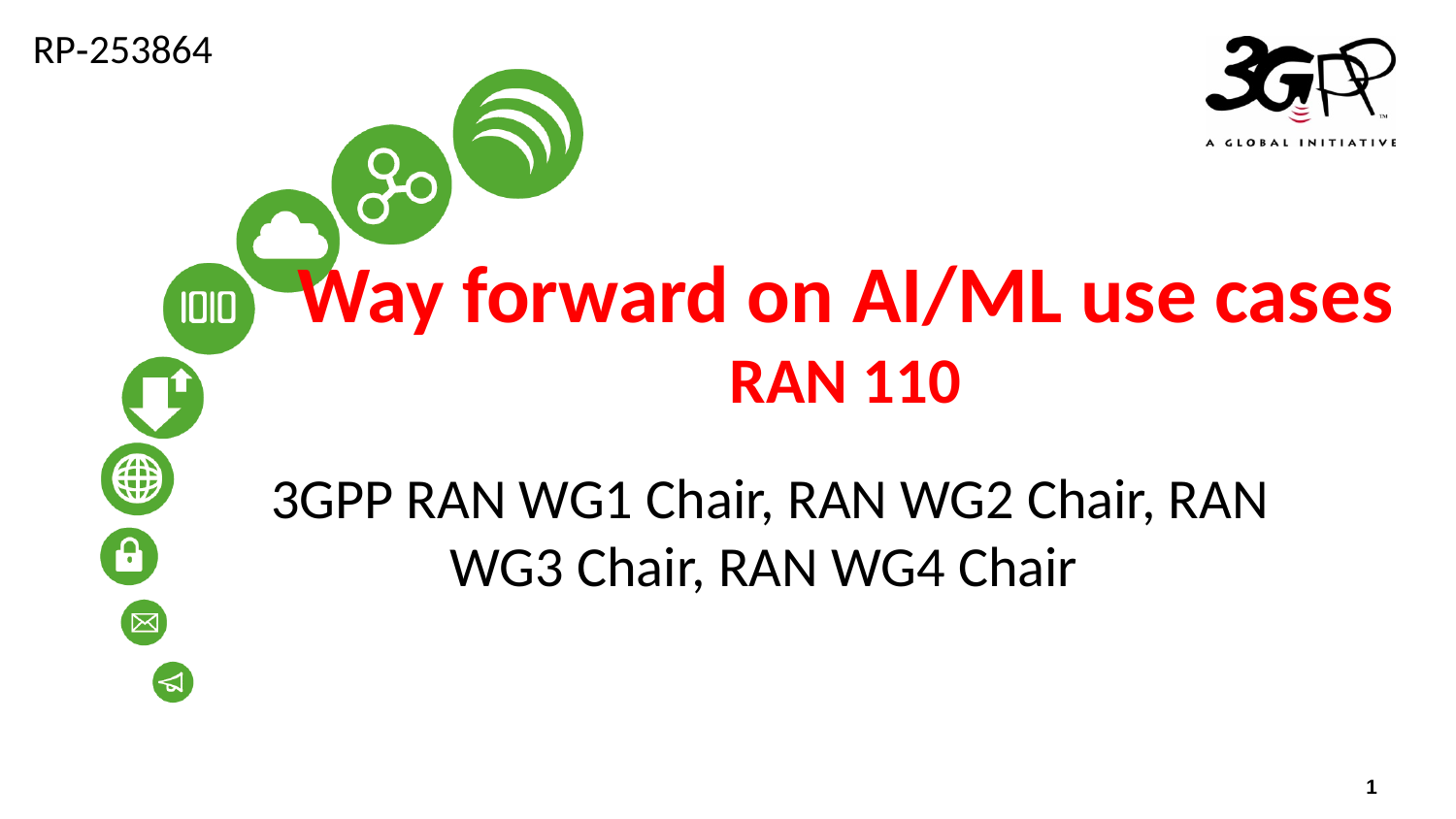

RP‑253864
Way forward on AI/ML use cases
RAN 110
3GPP RAN WG1 Chair, RAN WG2 Chair, RAN WG3 Chair, RAN WG4 Chair